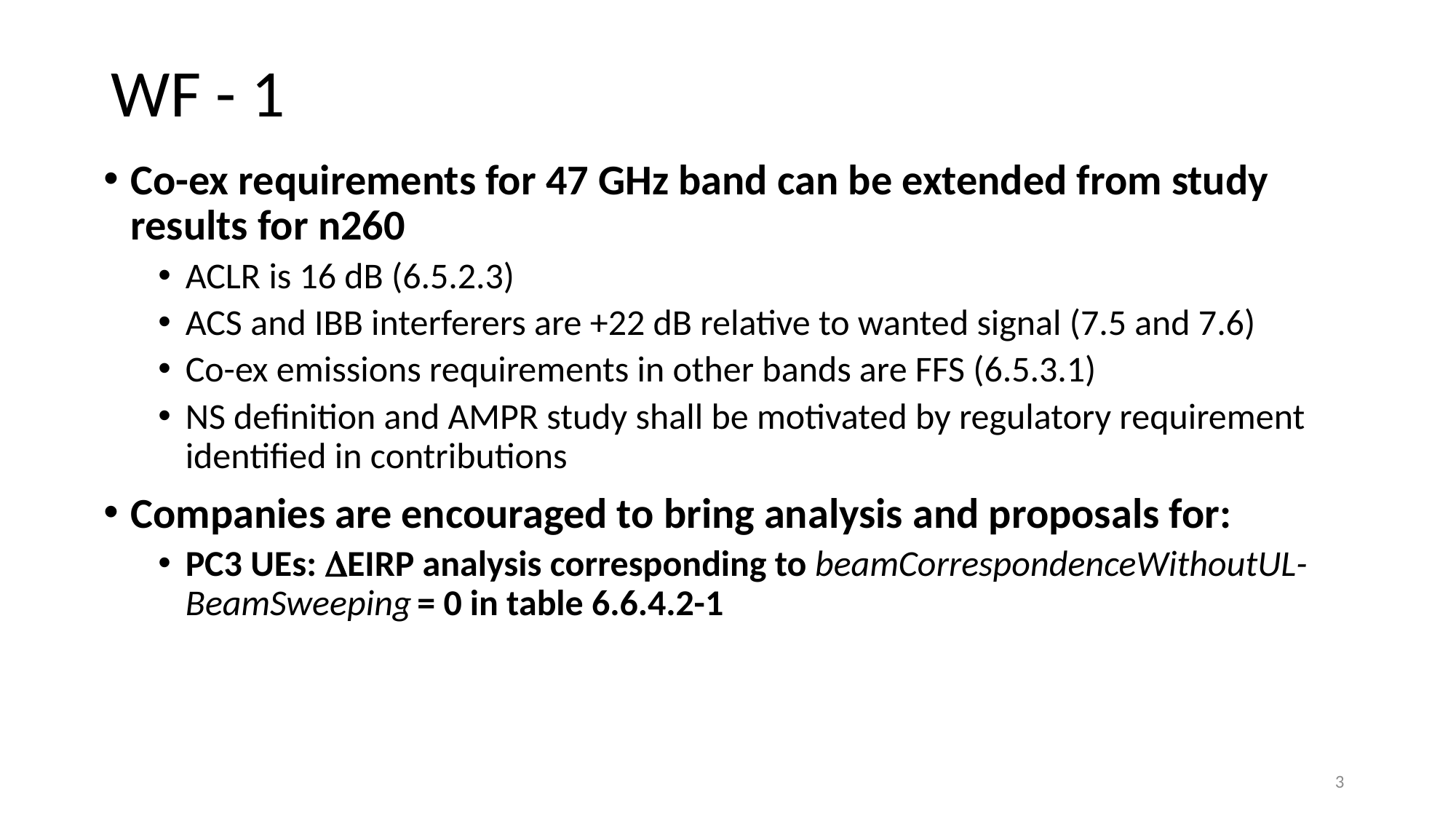

# WF - 1
Co-ex requirements for 47 GHz band can be extended from study results for n260
ACLR is 16 dB (6.5.2.3)
ACS and IBB interferers are +22 dB relative to wanted signal (7.5 and 7.6)
Co-ex emissions requirements in other bands are FFS (6.5.3.1)
NS definition and AMPR study shall be motivated by regulatory requirement identified in contributions
Companies are encouraged to bring analysis and proposals for:
PC3 UEs: ΔEIRP analysis corresponding to beamCorrespondenceWithoutUL-BeamSweeping = 0 in table 6.6.4.2-1

3